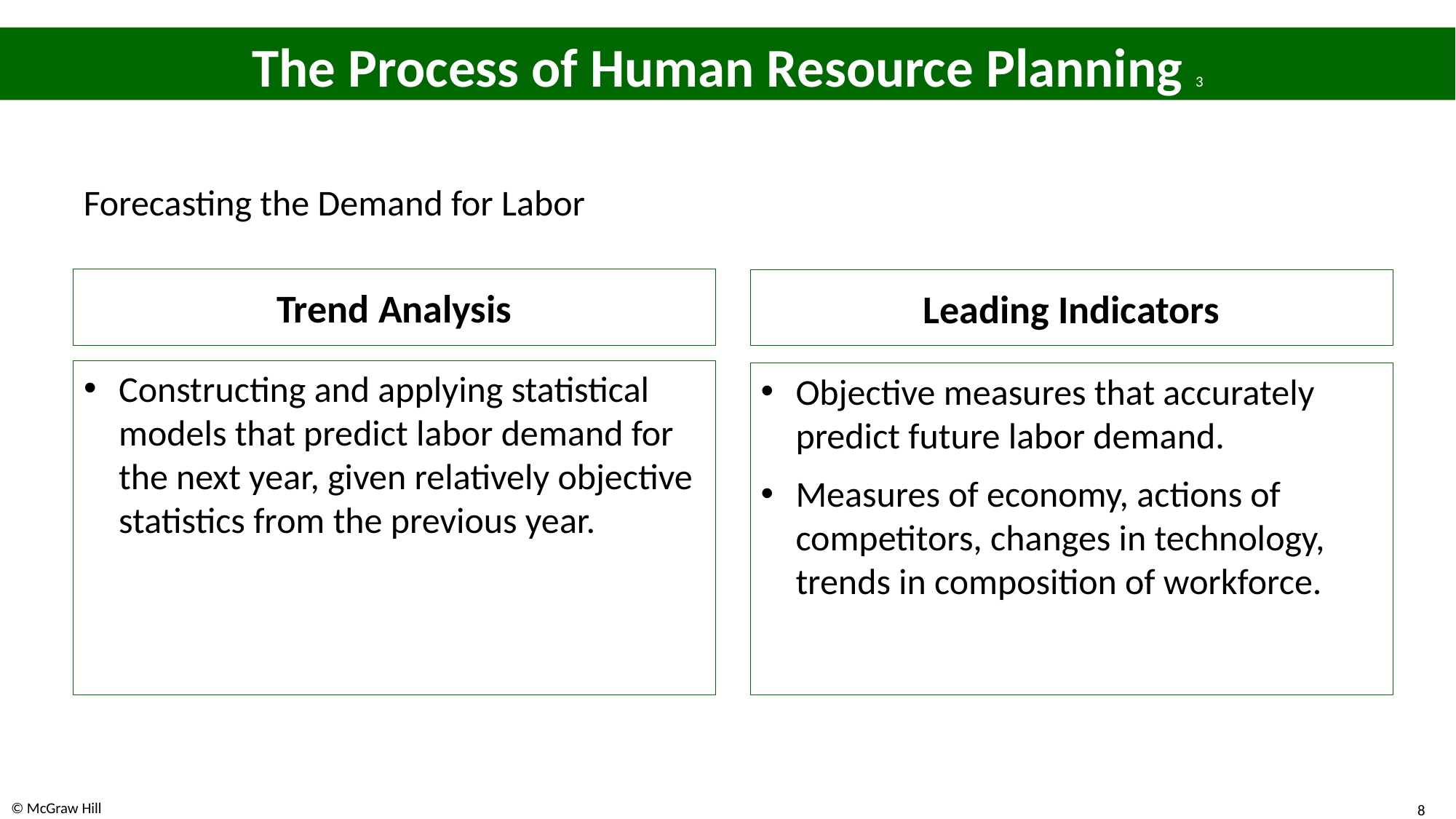

# The Process of Human Resource Planning 3
Forecasting the Demand for Labor
Trend Analysis
Leading Indicators
Constructing and applying statistical models that predict labor demand for the next year, given relatively objective statistics from the previous year.
Objective measures that accurately predict future labor demand.
Measures of economy, actions of competitors, changes in technology, trends in composition of workforce.